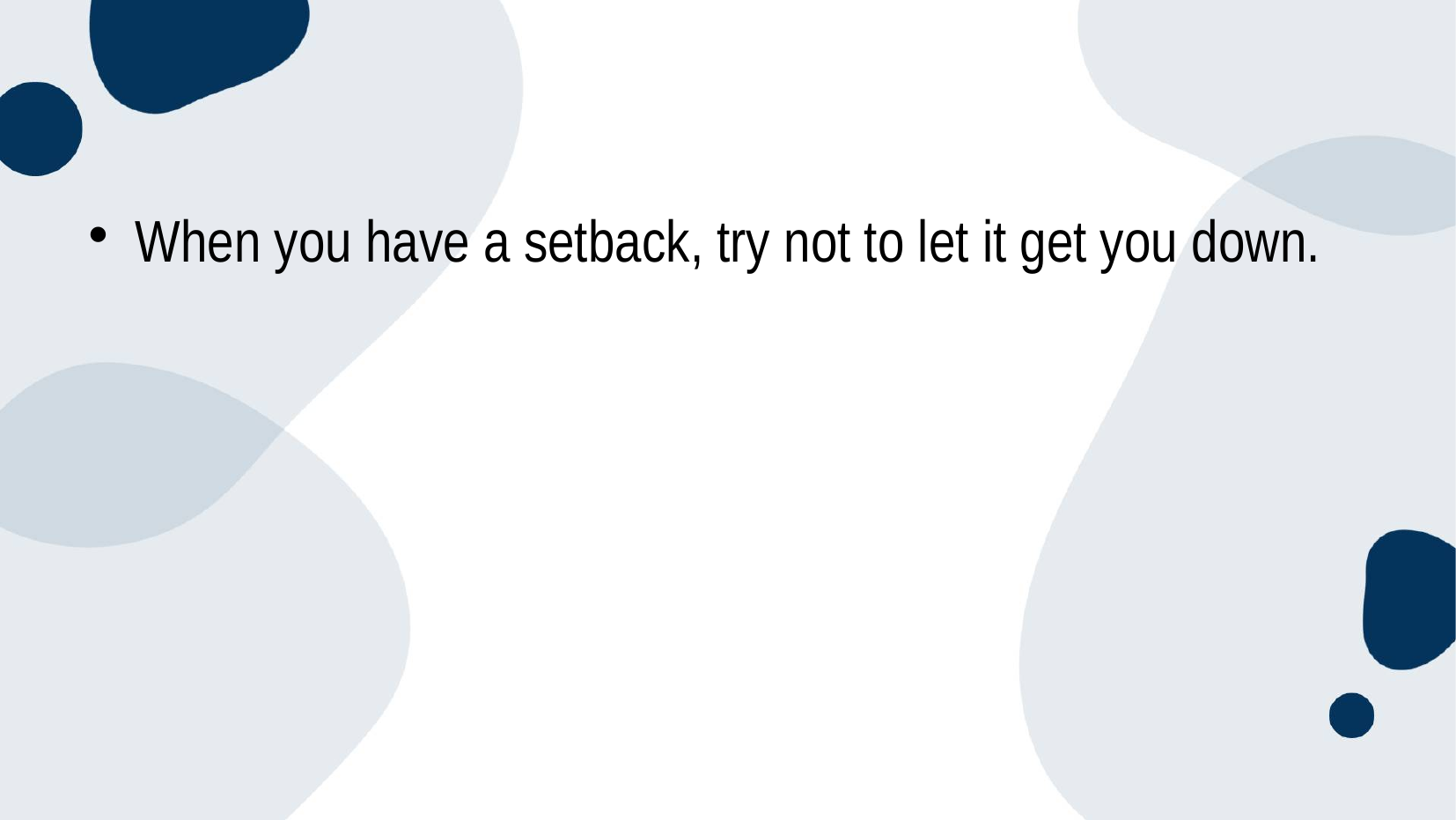

When you have a setback, try not to let it get you down.